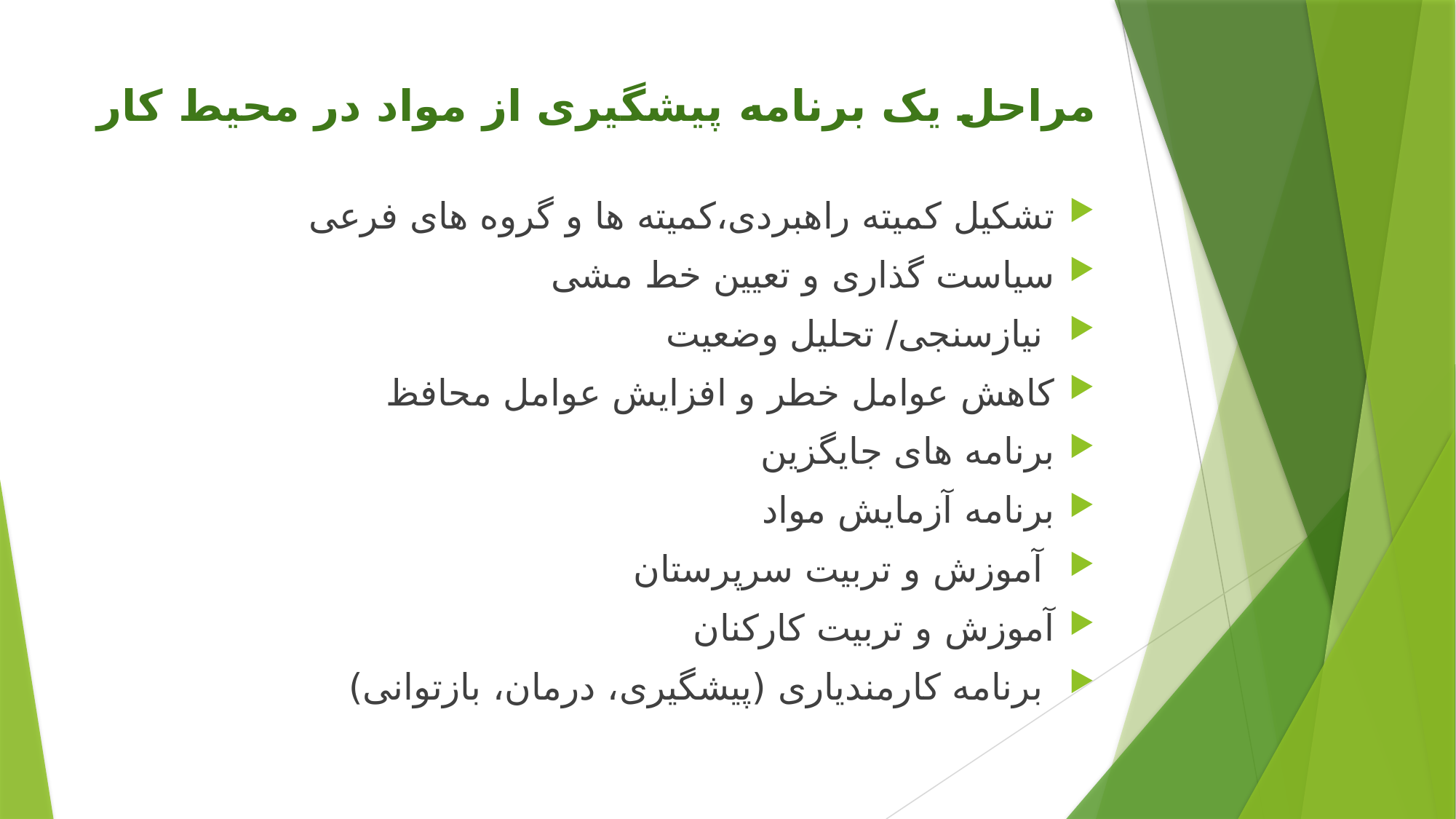

# مراحل یک برنامه پیشگیری از مواد در محیط کار
تشکيل کميته راهبردی،کمیته ها و گروه های فرعی
سياست گذاری و تعیین خط مشی
 نیازسنجی/ تحلیل وضعیت
کاهش عوامل خطر و افزایش عوامل محافظ
برنامه های جایگزین
برنامه آزمایش مواد
 آموزش و تربیت سرپرستان
آموزش و تربیت کارکنان
 برنامه کارمندیاری (پیشگیری، درمان، بازتوانی)